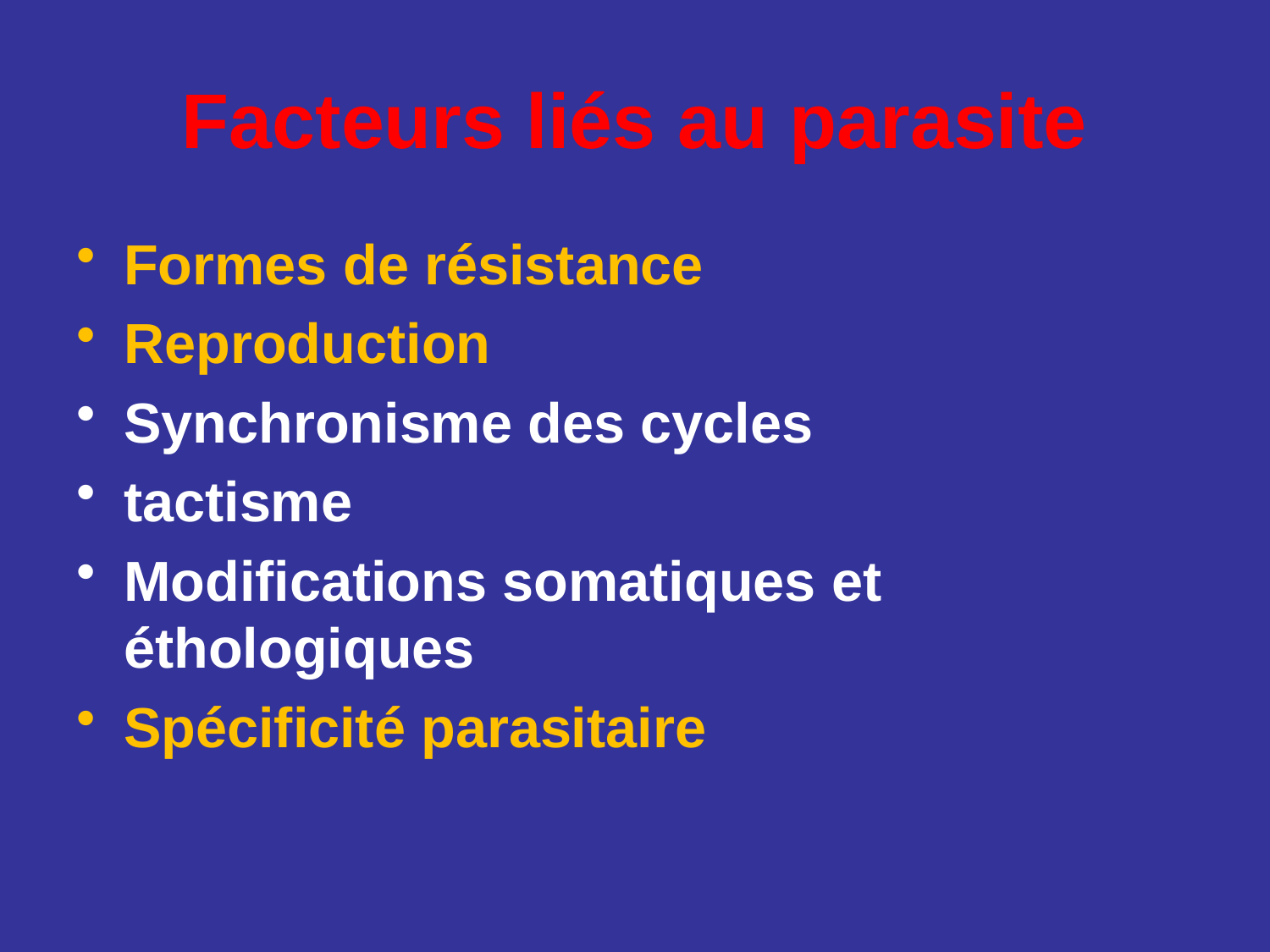

# Facteurs liés au parasite
Formes de résistance
Reproduction
Synchronisme des cycles
tactisme
Modifications somatiques et éthologiques
Spécificité parasitaire